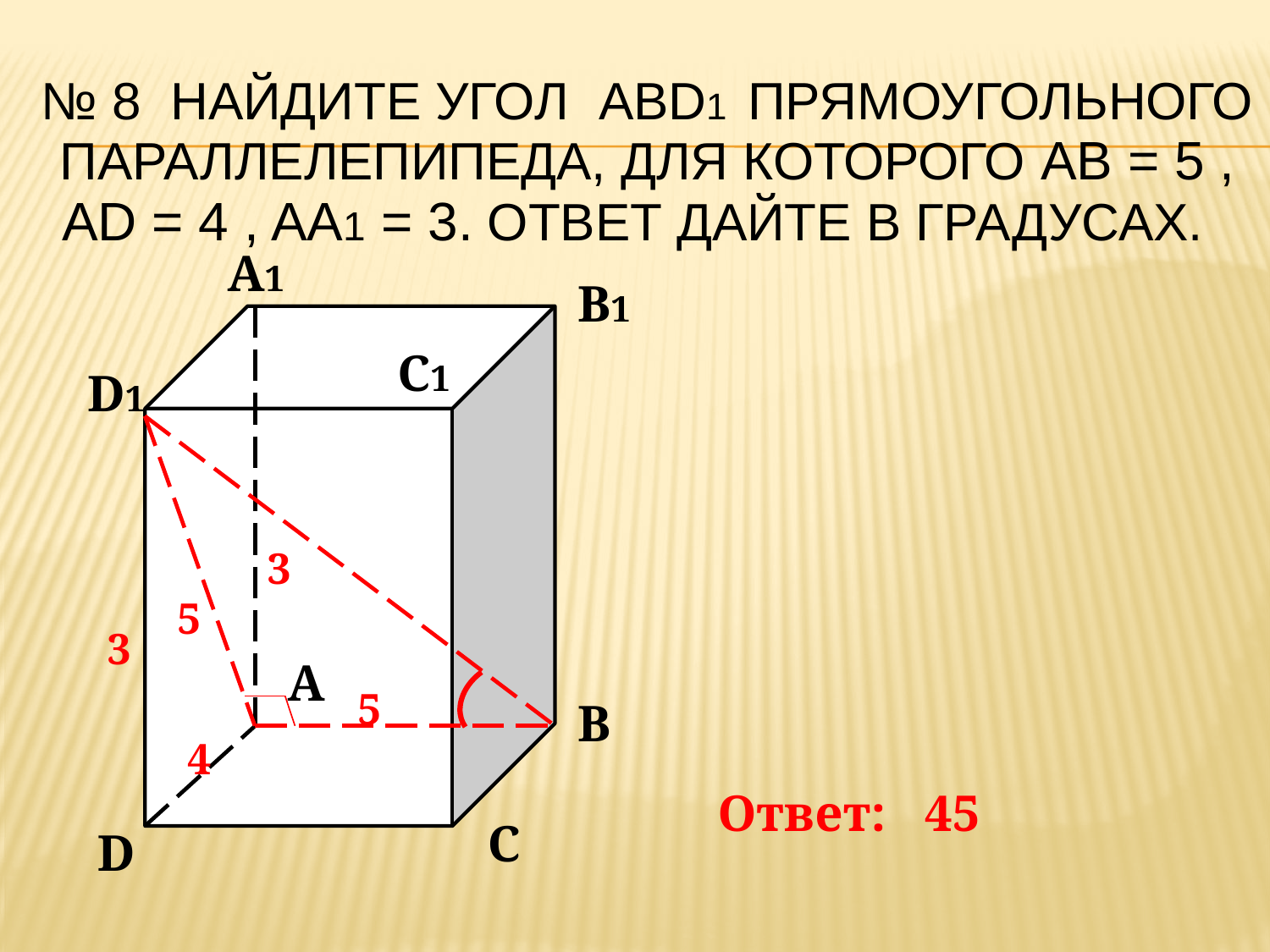

# № 8  Найдите угол  ABD1  прямоугольного параллелепипеда, для которого АВ = 5 , AD = 4 , AA1 = 3. Ответ дайте в градусах.
A1
B1

C1
D1
A
B
C
D
3
5
3

5
4
Ответ:   45